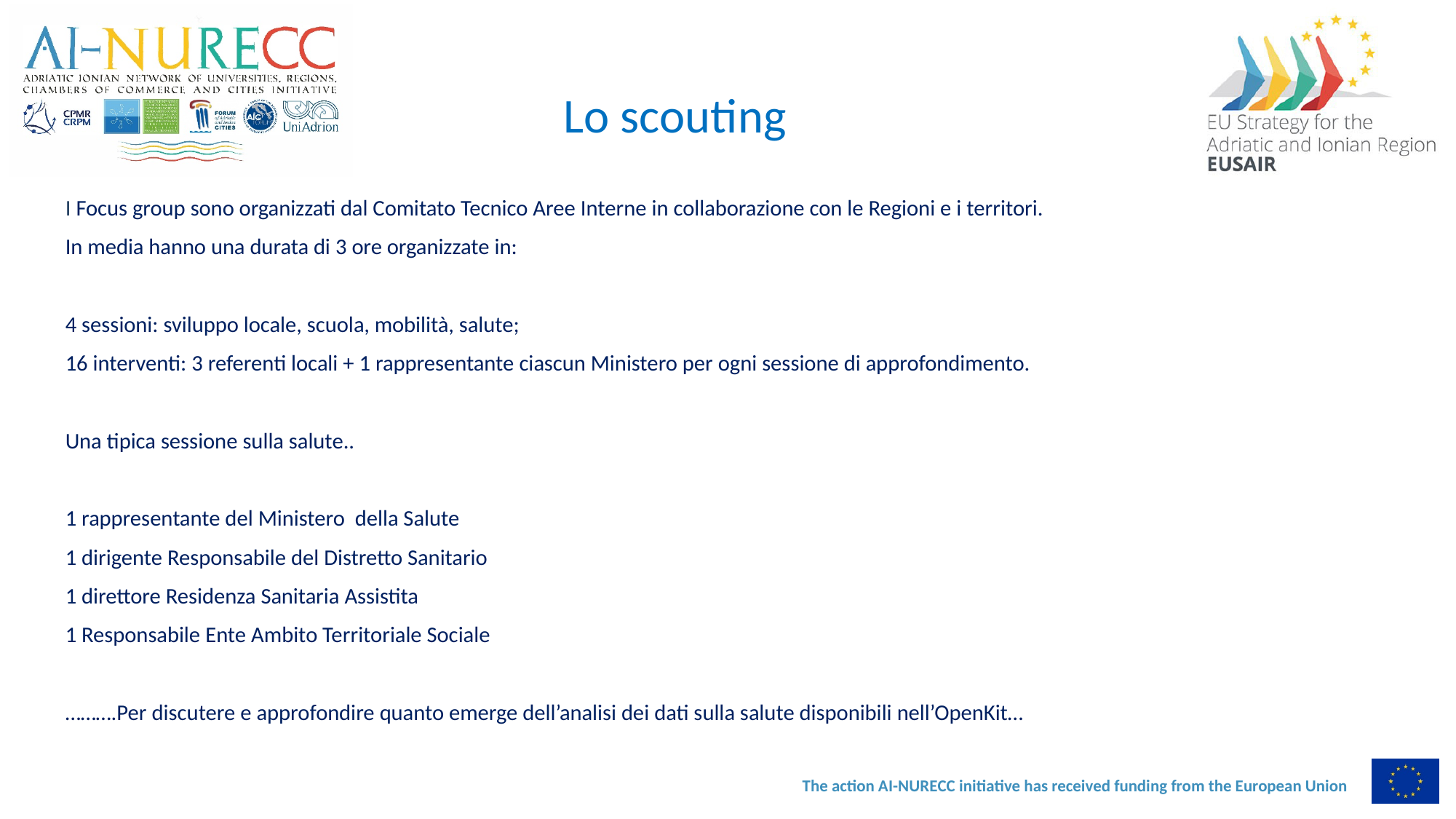

Lo scouting
I Focus group sono organizzati dal Comitato Tecnico Aree Interne in collaborazione con le Regioni e i territori.
In media hanno una durata di 3 ore organizzate in:

4 sessioni: sviluppo locale, scuola, mobilità, salute;
16 interventi: 3 referenti locali + 1 rappresentante ciascun Ministero per ogni sessione di approfondimento.

Una tipica sessione sulla salute..

1 rappresentante del Ministero  della Salute
1 dirigente Responsabile del Distretto Sanitario
1 direttore Residenza Sanitaria Assistita
1 Responsabile Ente Ambito Territoriale Sociale

……….Per discutere e approfondire quanto emerge dell’analisi dei dati sulla salute disponibili nell’OpenKit…